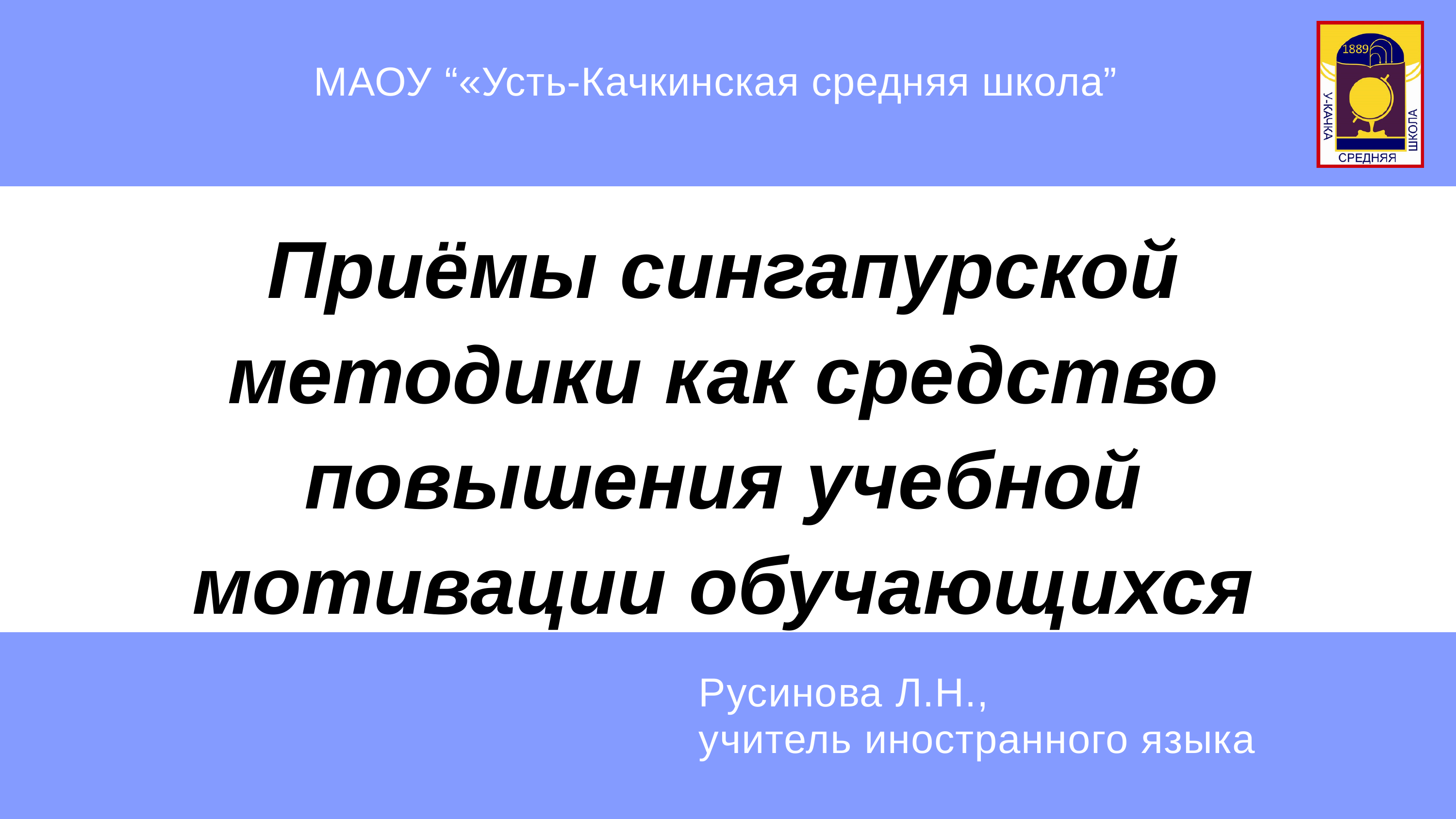

МАОУ “«Усть-Качкинская средняя школа”

Приёмы сингапурской методики как средство повышения учебной мотивации обучающихся
Русинова Л.Н.,
учитель иностранного языка